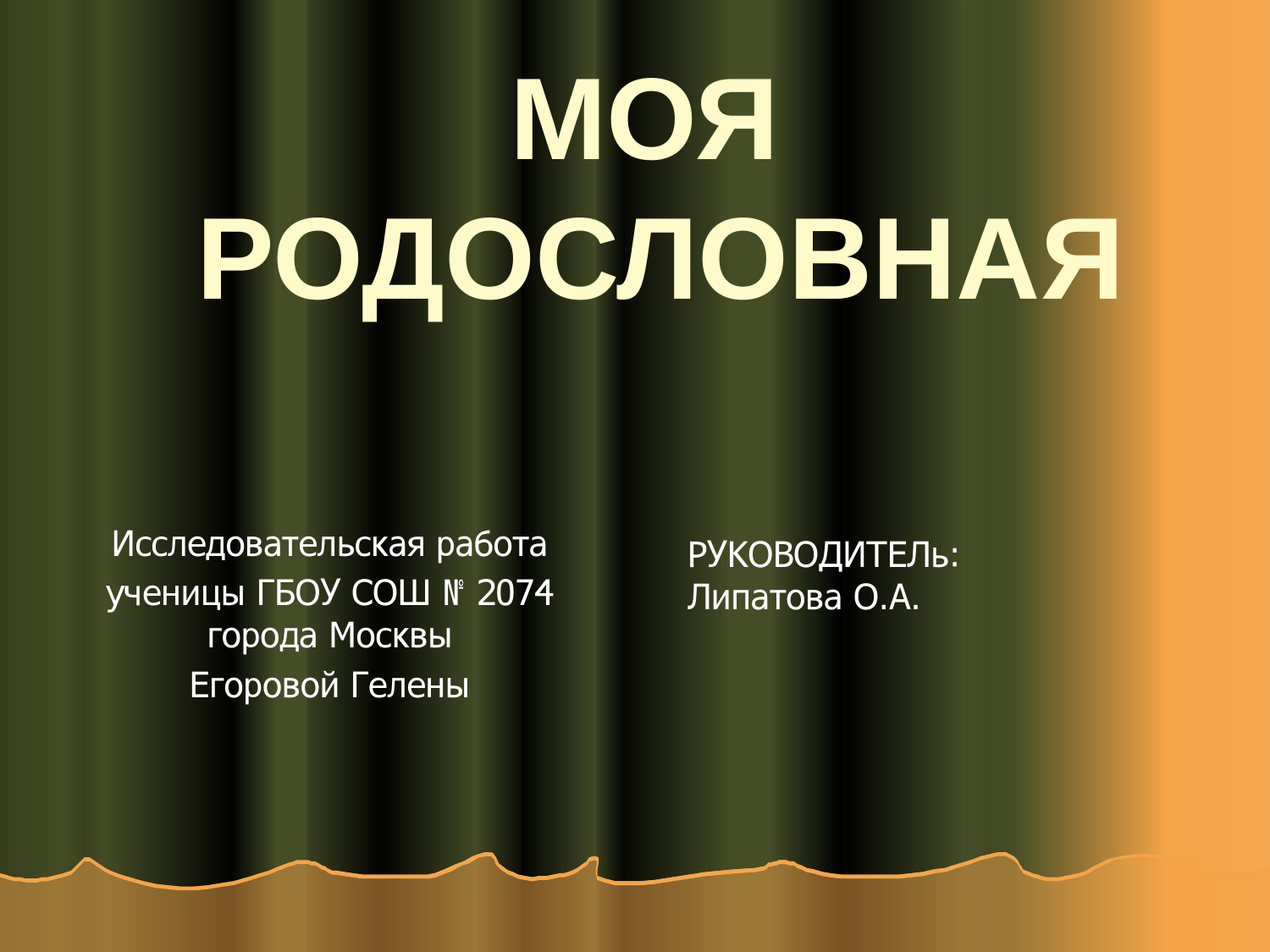

# МОЯ РОДОСЛОВНАЯ
Исследовательская работа
ученицы ГБОУ СОШ № 2074 города Москвы
Егоровой Гелены
РУКОВОДИТЕЛь:
Липатова О.А.